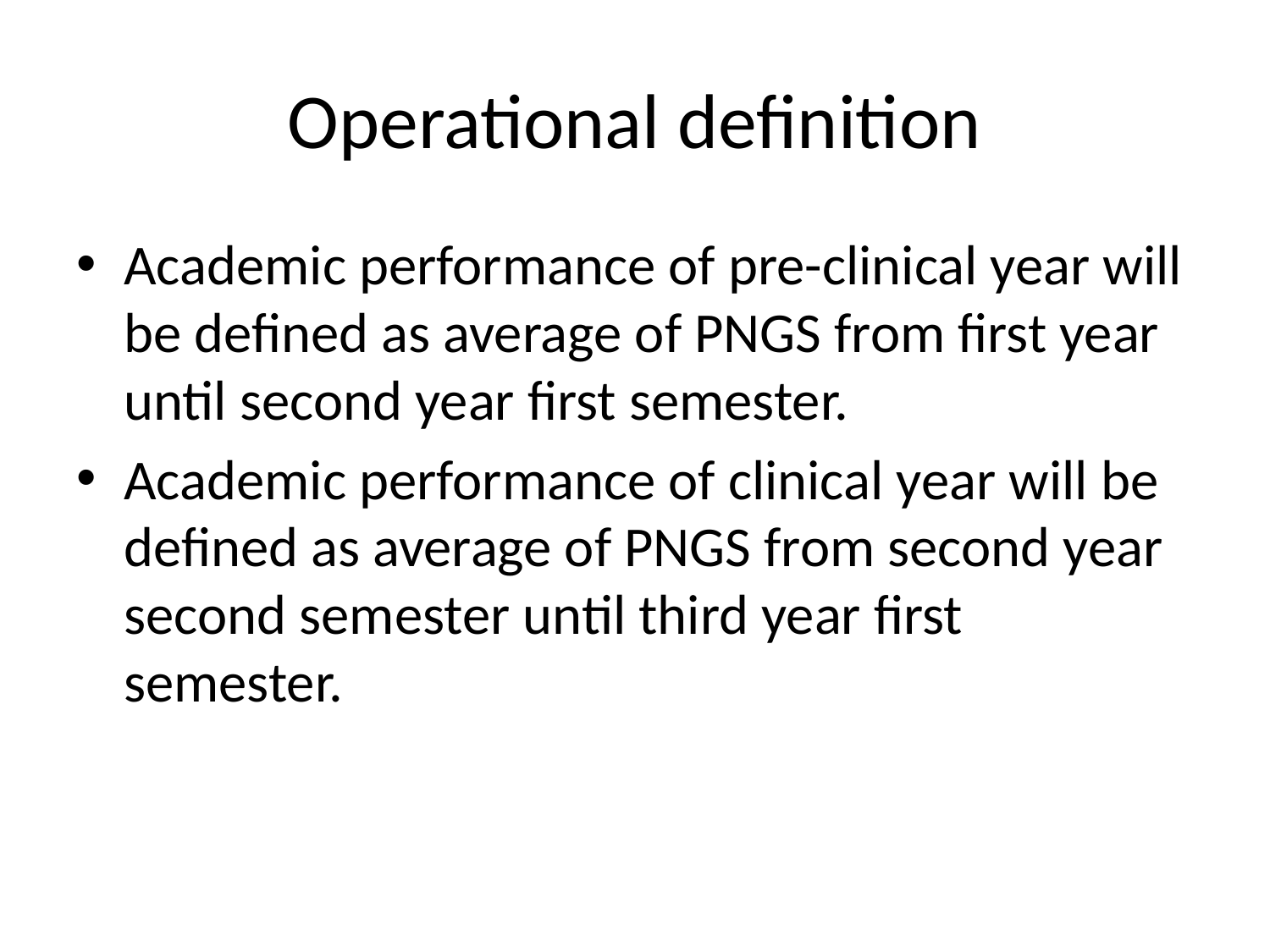

# Operational definition
Academic performance of pre-clinical year will be defined as average of PNGS from first year until second year first semester.
Academic performance of clinical year will be defined as average of PNGS from second year second semester until third year first semester.